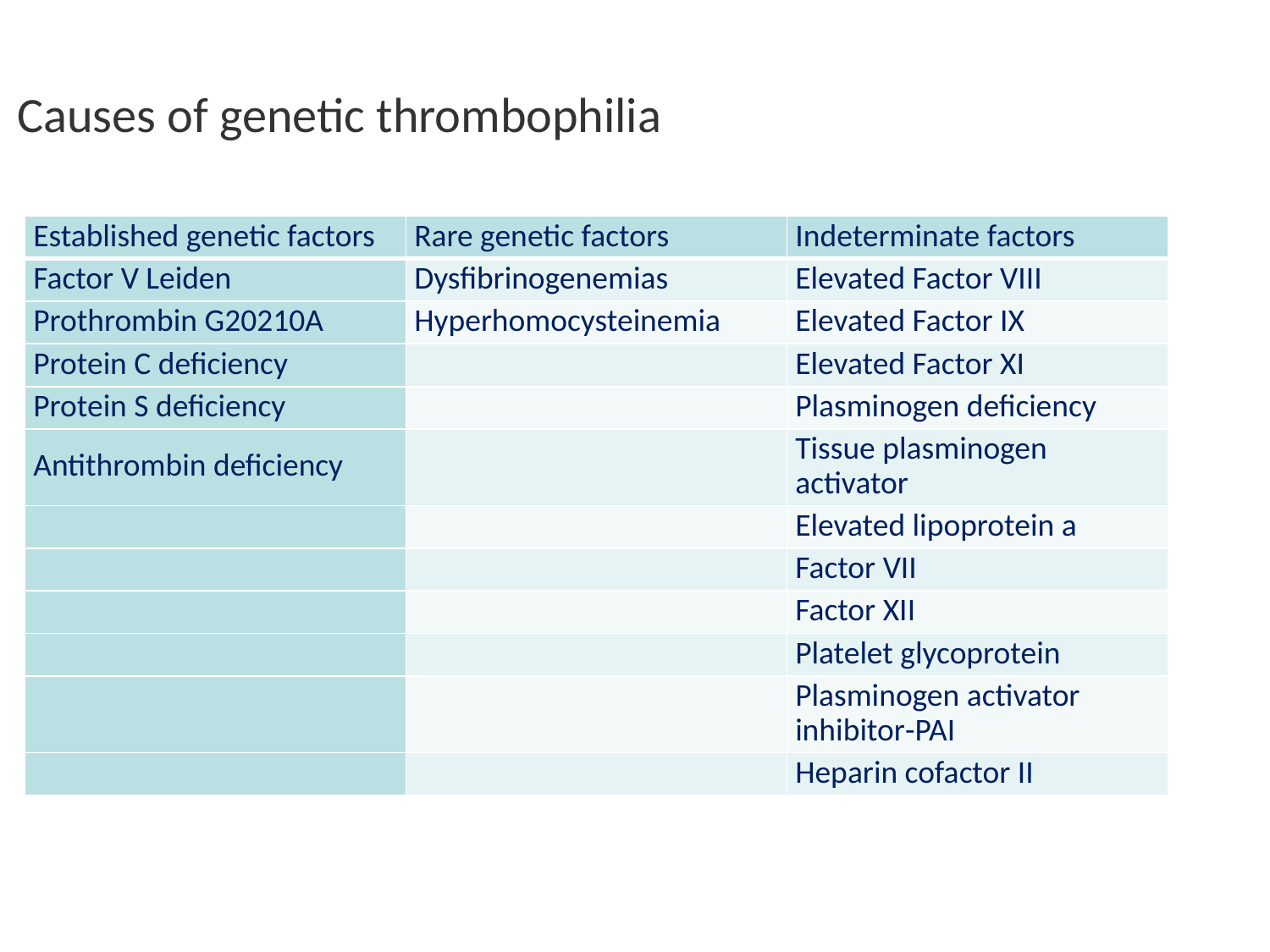

Causes of genetic thrombophilia

| Established genetic factors | Rare genetic factors | Indeterminate factors |
| --- | --- | --- |
| Factor V Leiden | Dysfibrinogenemias | Elevated Factor VIII |
| Prothrombin G20210A | Hyperhomocysteinemia | Elevated Factor IX |
| Protein C deficiency |  | Elevated Factor XI |
| Protein S deficiency |  | Plasminogen deficiency |
| Antithrombin deficiency |  | Tissue plasminogen activator |
|  |  | Elevated lipoprotein a |
|  |  | Factor VII |
|  |  | Factor XII |
|  |  | Platelet glycoprotein |
|  |  | Plasminogen activator inhibitor-PAI |
|  |  | Heparin cofactor II |